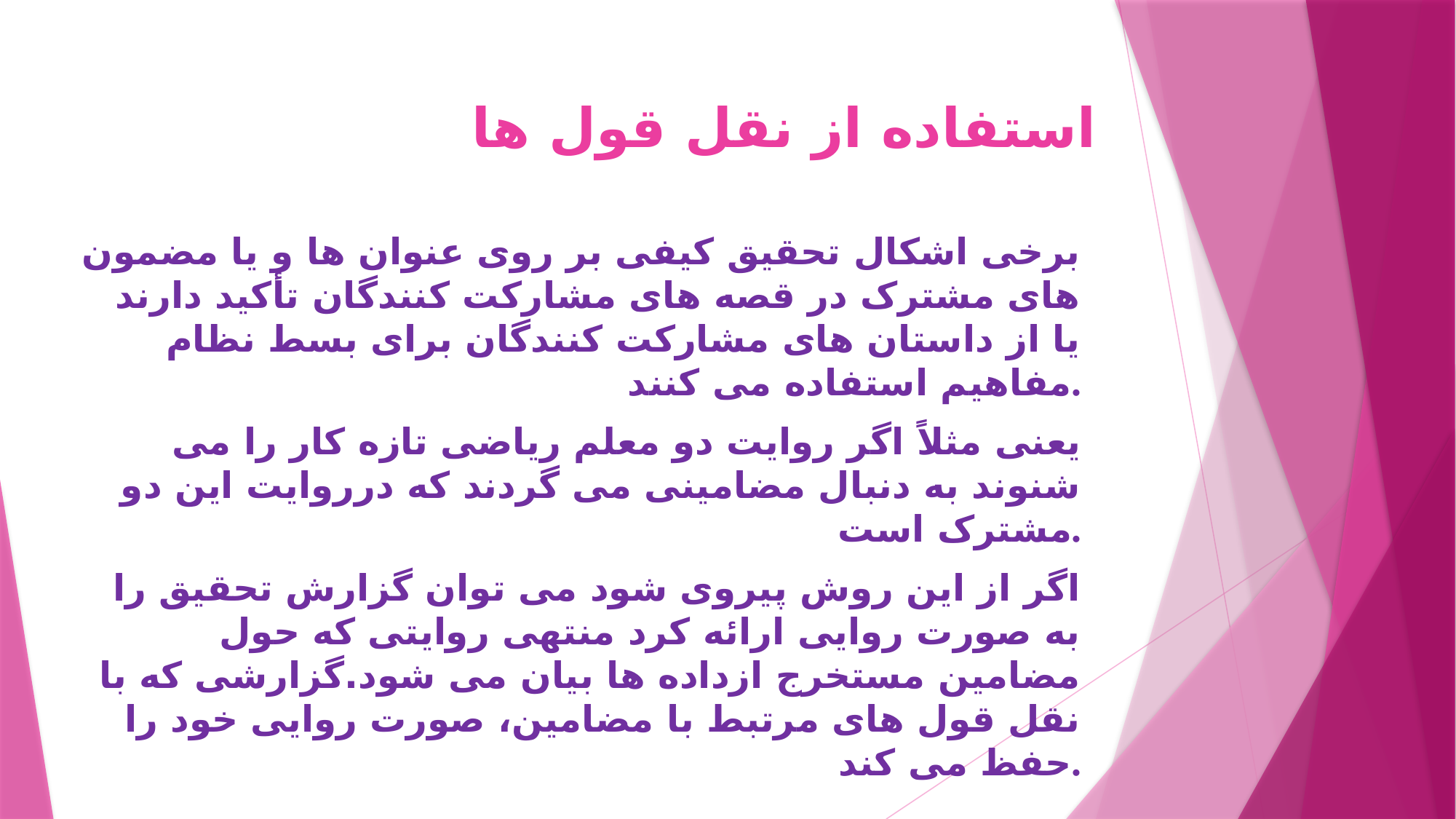

# استفاده از نقل قول ها

برخی اشکال تحقیق کیفی بر روی عنوان ها و یا مضمون های مشترک در قصه های مشارکت کنندگان تأکید دارند یا از داستان های مشارکت کنندگان برای بسط نظام مفاهیم استفاده می کنند.
یعنی مثلاً اگر روایت دو معلم ریاضی تازه کار را می شنوند به دنبال مضامینی می گردند که درروایت این دو مشترک است.
اگر از این روش پیروی شود می توان گزارش تحقیق را به صورت روایی ارائه کرد منتهی روایتی که حول مضامین مستخرج ازداده ها بیان می شود.گزارشی که با نقل قول های مرتبط با مضامین، صورت روایی خود را حفظ می کند.